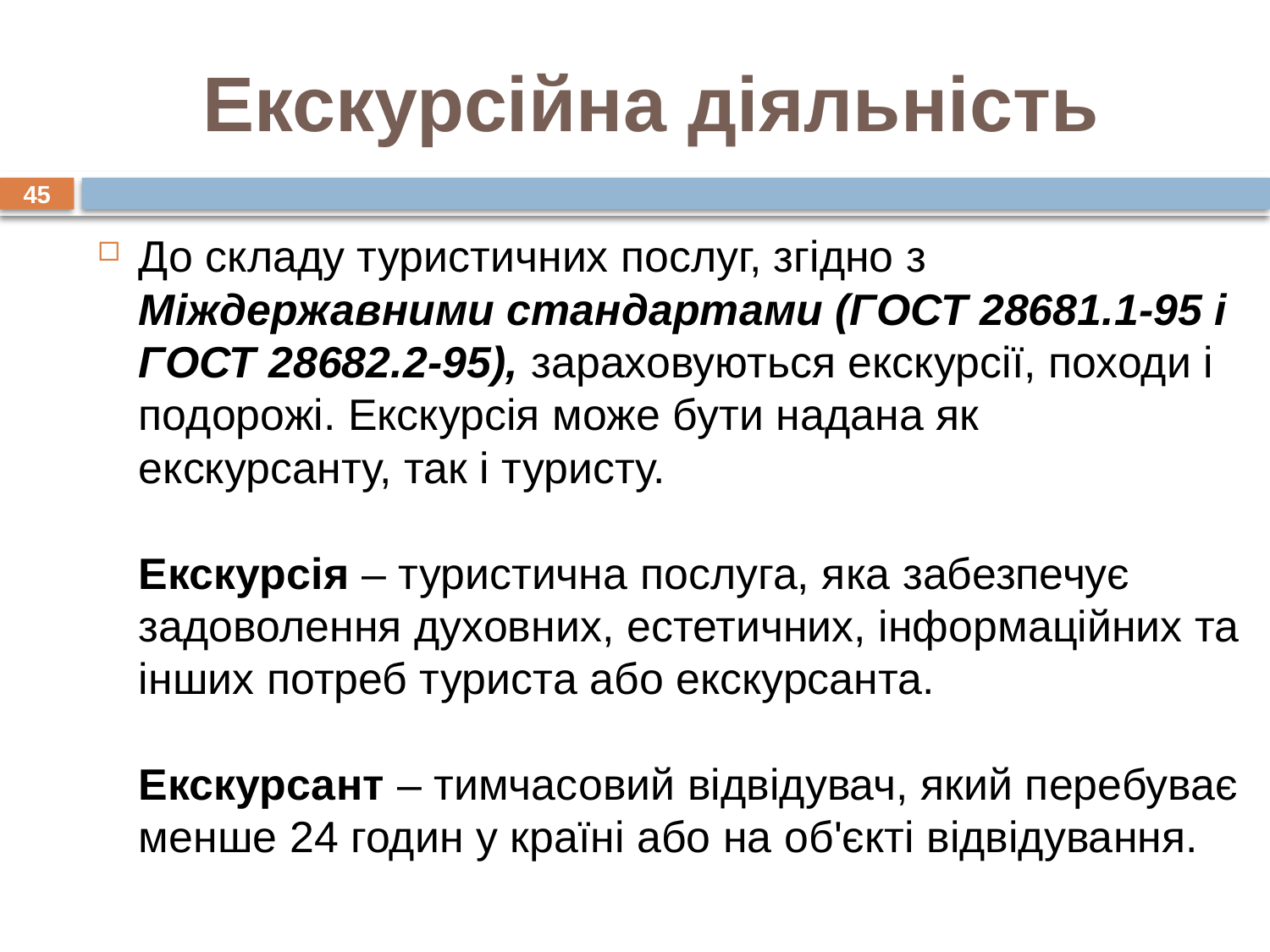

# Екскурсійна діяльність
45
До складу туристичних послуг, згідно з Міждержавними стандартами (ГОСТ 28681.1-95 і ГОСТ 28682.2-95), зараховуються екскурсії, походи і подорожі. Екскурсія може бути надана як екскурсанту, так і туристу.
Екскурсія – туристична послуга, яка забезпечує задоволення духовних, естетичних, інформаційних та інших потреб туриста або екскурсанта.
Екскурсант – тимчасовий відвідувач, який перебуває менше 24 годин у країні або на об'єкті відвідування.